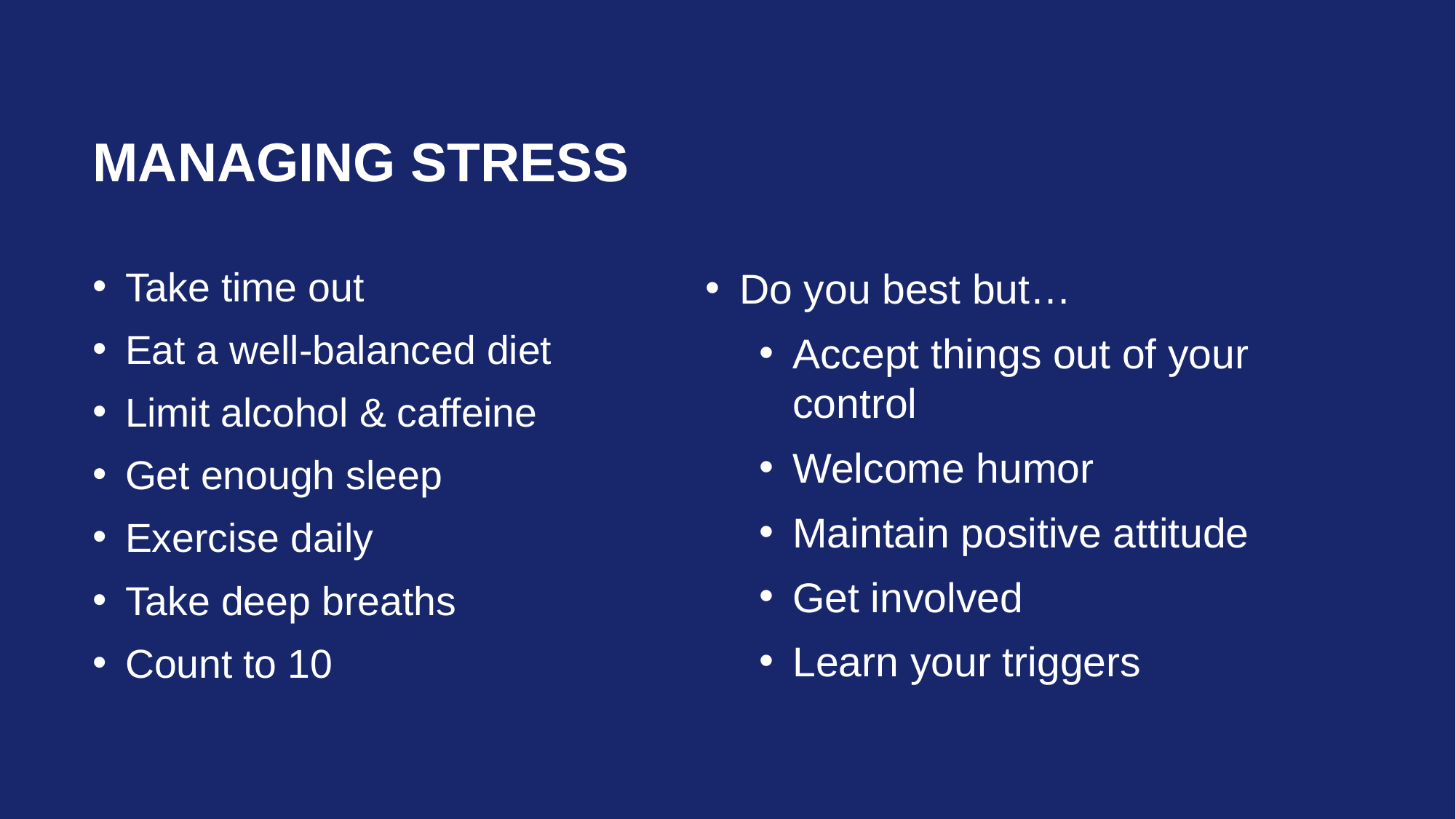

# Managing Stress
Take time out
Eat a well-balanced diet
Limit alcohol & caffeine
Get enough sleep
Exercise daily
Take deep breaths
Count to 10
Do you best but…
Accept things out of your control
Welcome humor
Maintain positive attitude
Get involved
Learn your triggers